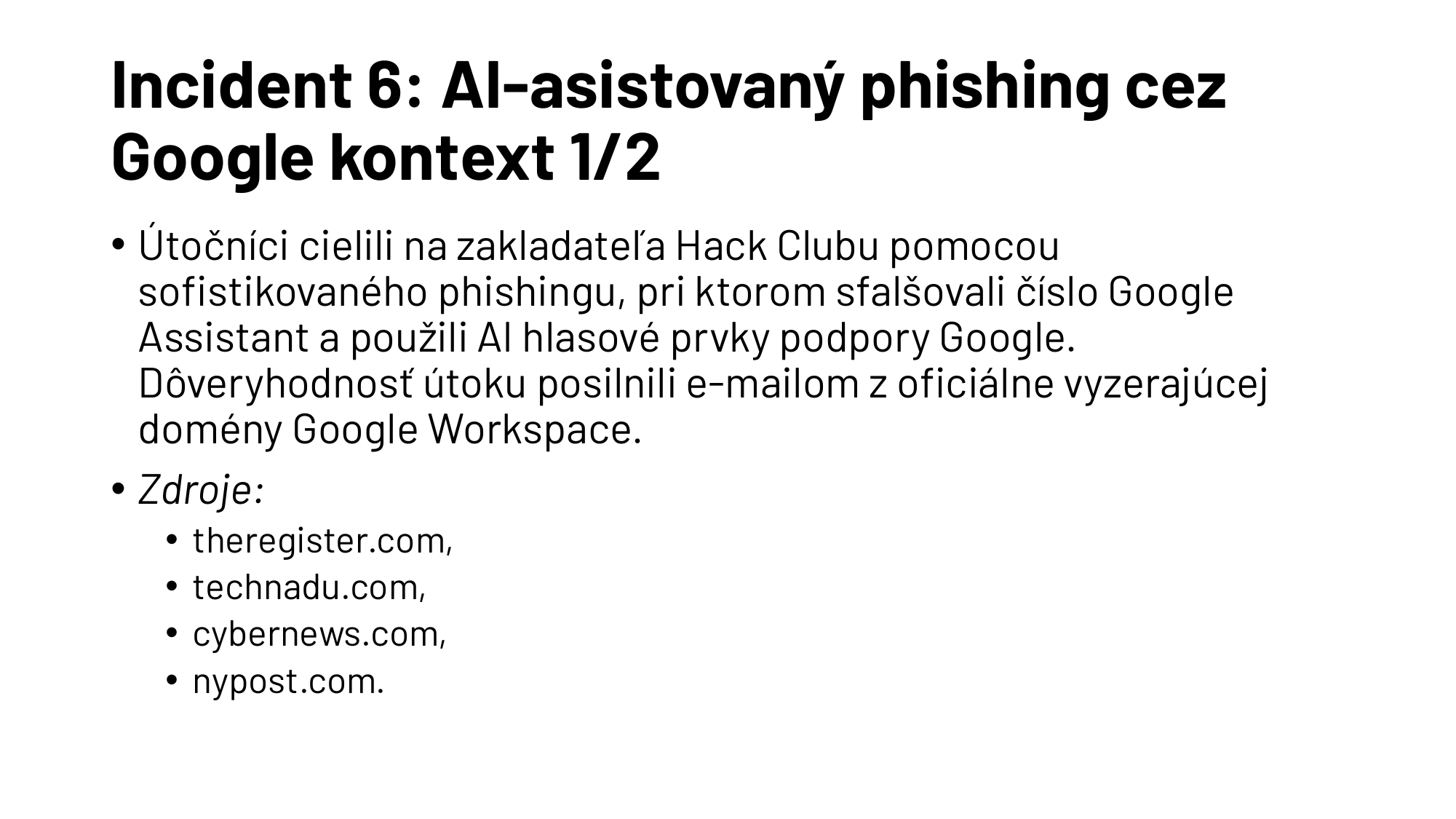

# Incident 6: AI-asistovaný phishing cez Google kontext 1/2
Útočníci cielili na zakladateľa Hack Clubu pomocou sofistikovaného phishingu, pri ktorom sfalšovali číslo Google Assistant a použili AI hlasové prvky podpory Google. Dôveryhodnosť útoku posilnili e-mailom z oficiálne vyzerajúcej domény Google Workspace.
Zdroje:
theregister.com,
technadu.com,
cybernews.com,
nypost.com.